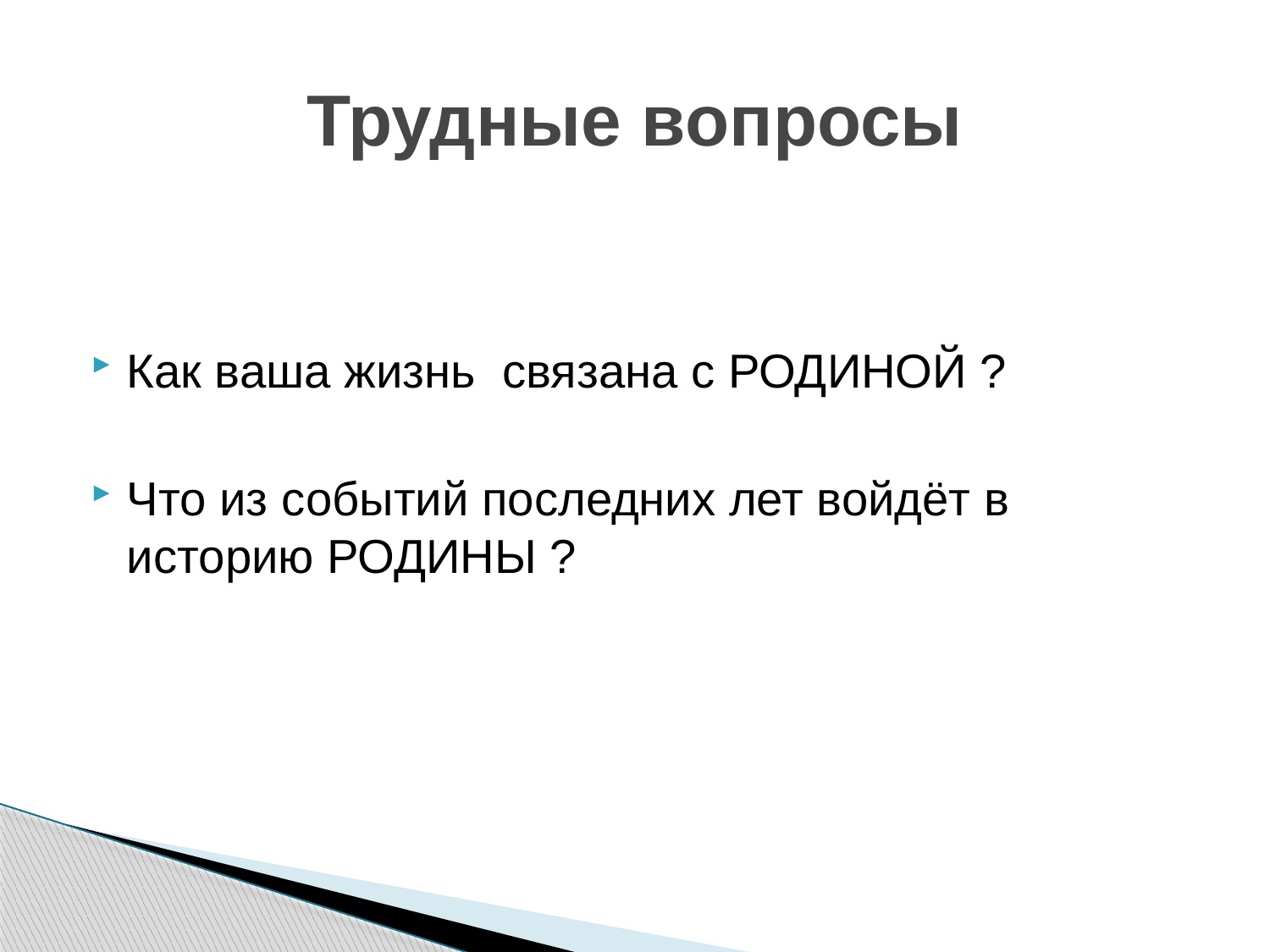

# Трудные вопросы

Как ваша жизнь  связана с РОДИНОЙ ?

Что из событий последних лет войдёт в историю РОДИНЫ ?